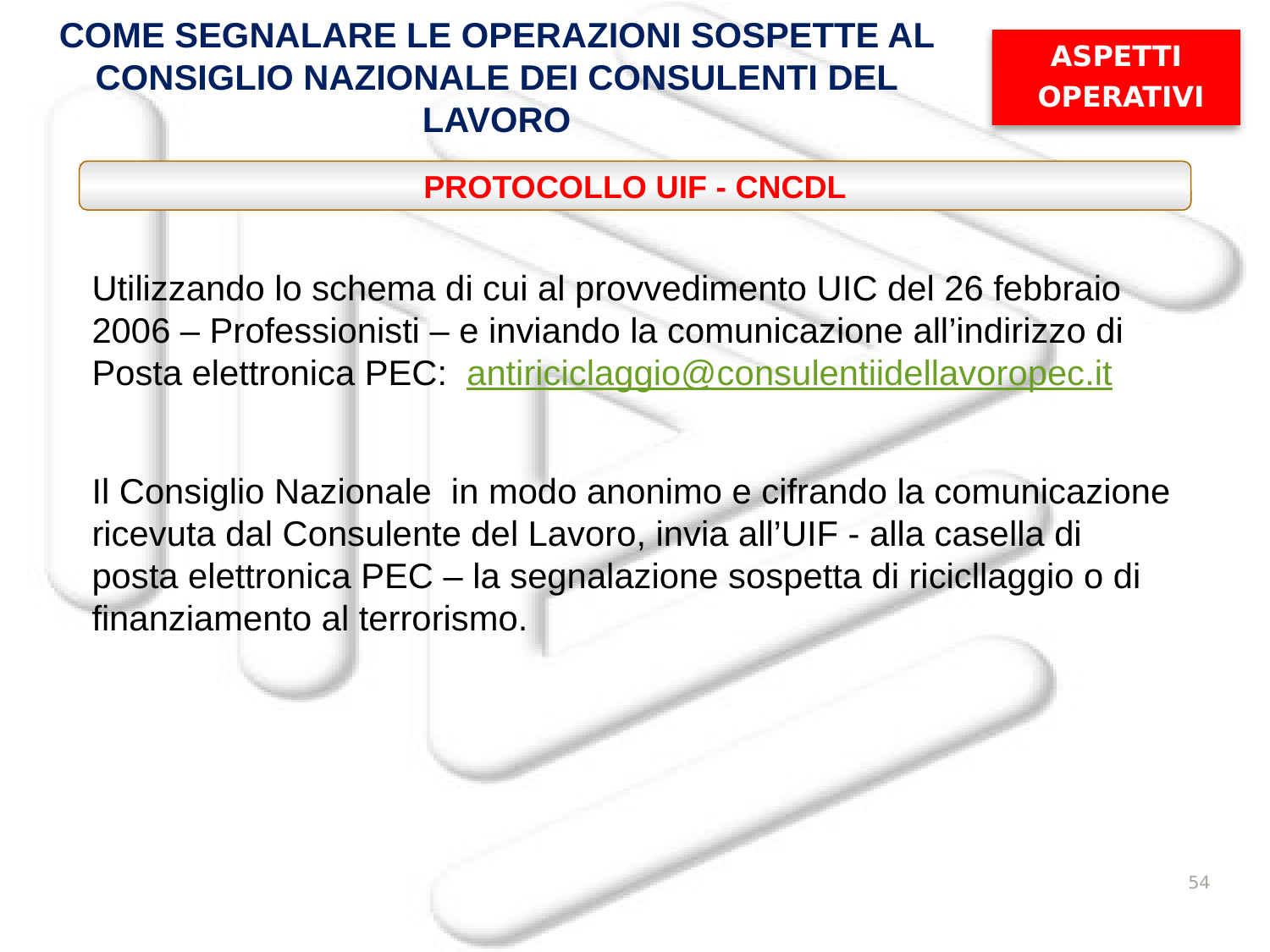

COME SEGNALARE LE OPERAZIONI SOSPETTE AL CONSIGLIO NAZIONALE DEI CONSULENTI DEL LAVORO

ASPETTI
 OPERATIVI
PROTOCOLLO UIF - CNCDL

Utilizzando lo schema di cui al provvedimento UIC del 26 febbraio 2006 – Professionisti – e inviando la comunicazione all’indirizzo di Posta elettronica PEC:  antiriciclaggio@consulentiidellavoropec.it

Il Consiglio Nazionale  in modo anonimo e cifrando la comunicazione ricevuta dal Consulente del Lavoro, invia all’UIF - alla casella di posta elettronica PEC – la segnalazione sospetta di ricicllaggio o di finanziamento al terrorismo.
54